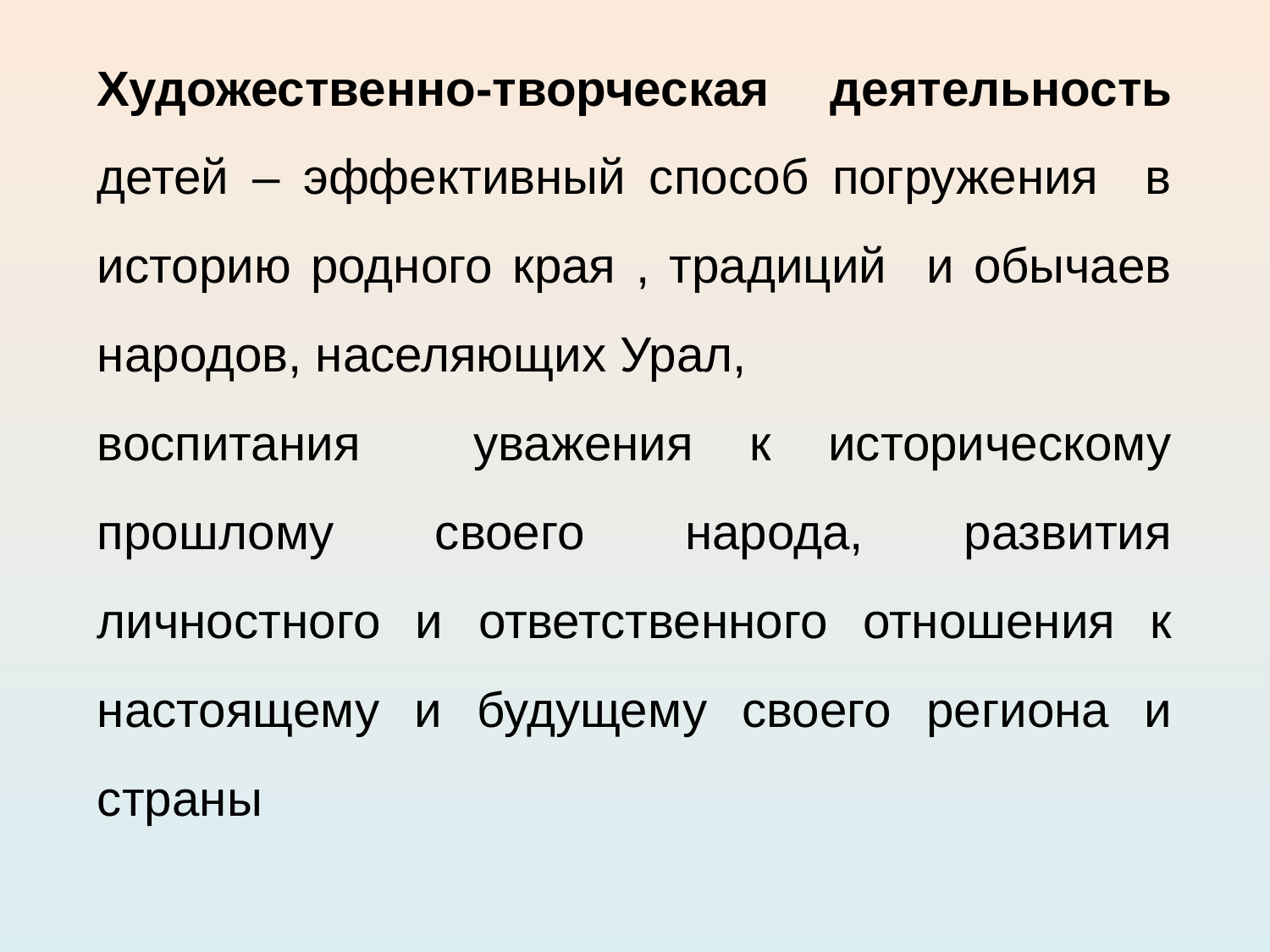

Художественно-творческая деятельность детей – эффективный способ погружения  в историю родного края , традиций  и обычаев народов, населяющих Урал,
воспитания  уважения к историческому прошлому своего народа, развития личностного и ответственного отношения к настоящему и будущему своего региона и страны